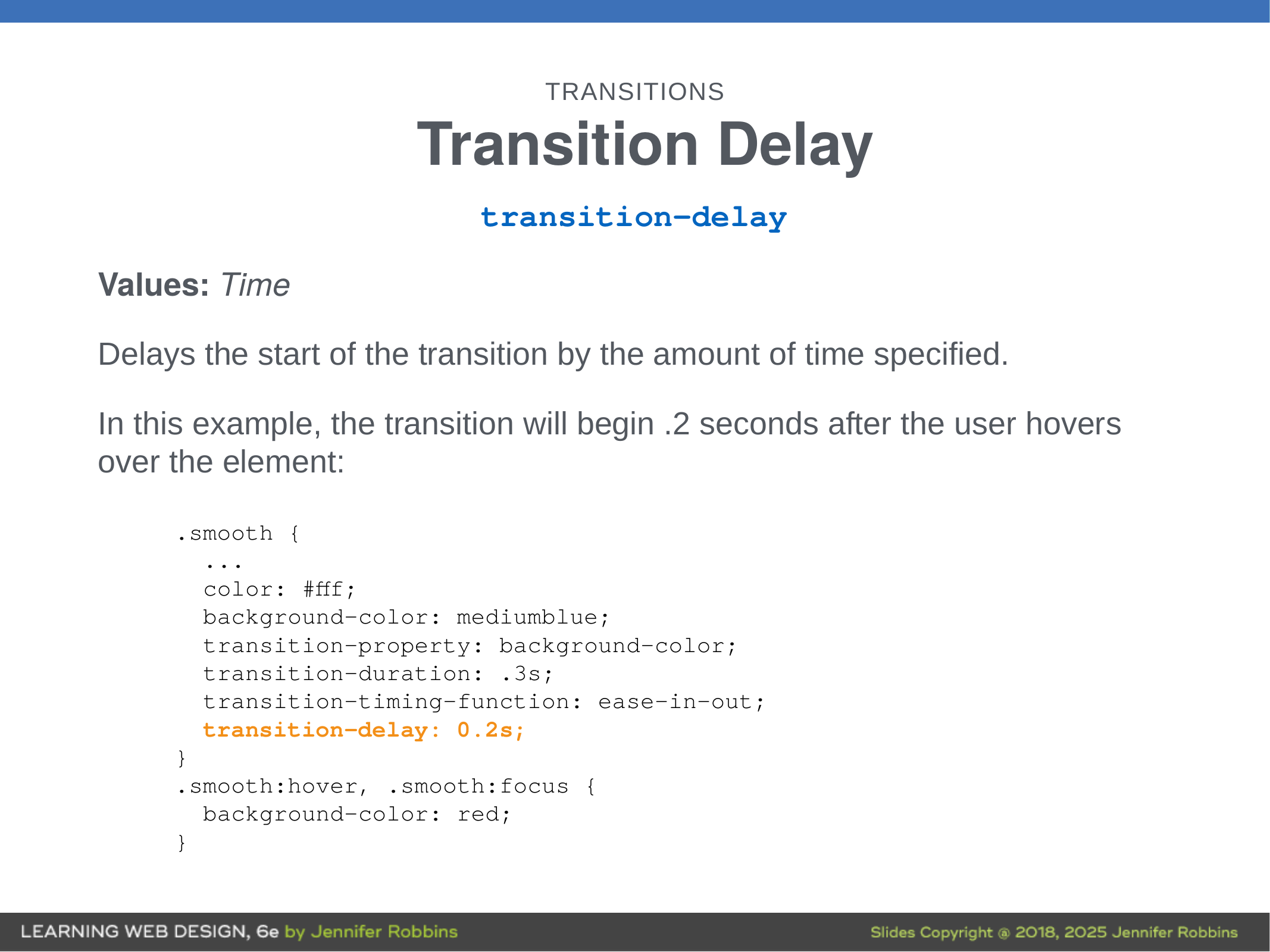

# TRANSITIONS
Transition Delay
transition-delay
Values: Time
Delays the start of the transition by the amount of time specified.
In this example, the transition will begin .2 seconds after the user hovers over the element:
.smooth {
  ...
  color: #fff;
  background-color: mediumblue;
  transition-property: background-color;
  transition-duration: .3s;
  transition-timing-function: ease-in-out;
  transition-delay: 0.2s;
}
.smooth:hover, .smooth:focus {
  background-color: red;
}